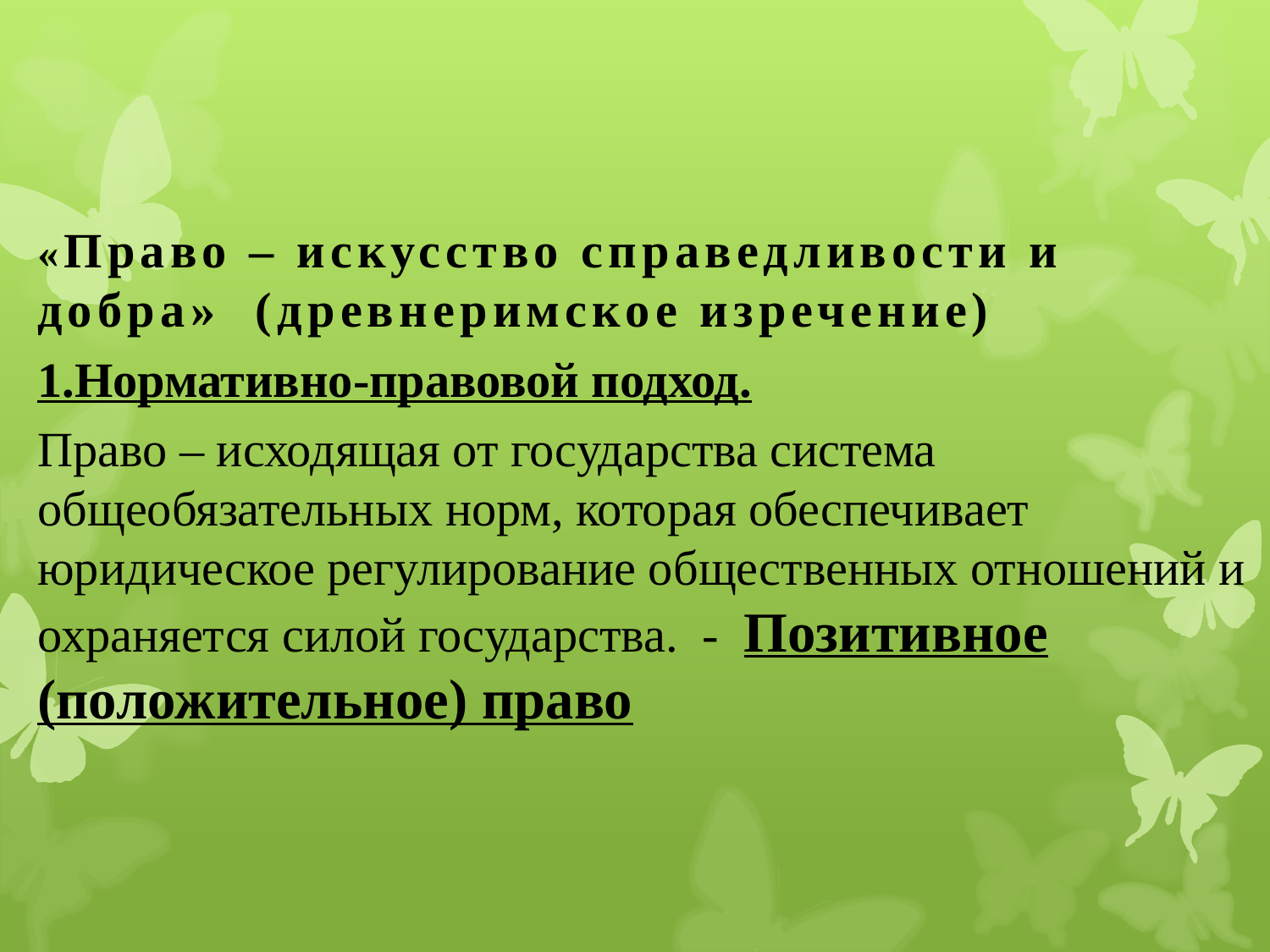

«Право – искусство справедливости и добра»  (древнеримское изречение)
1.Нормативно-правовой подход.
Право – исходящая от государства система общеобязательных норм, которая обеспечивает юридическое регулирование общественных отношений и охраняется силой государства.  -  Позитивное (положительное) право